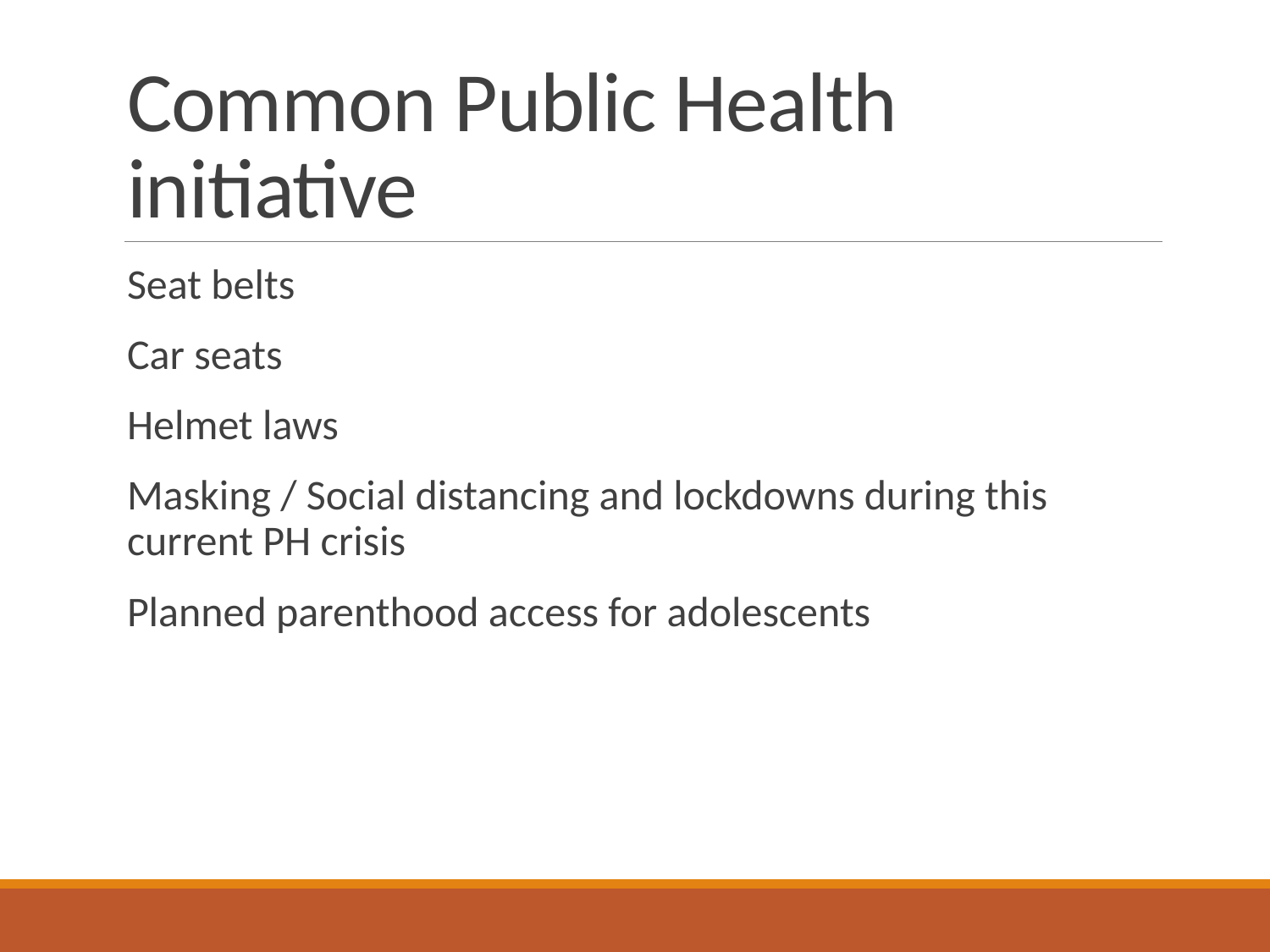

# Common Public Health initiative
Seat belts
Car seats
Helmet laws
Masking / Social distancing and lockdowns during this current PH crisis
Planned parenthood access for adolescents